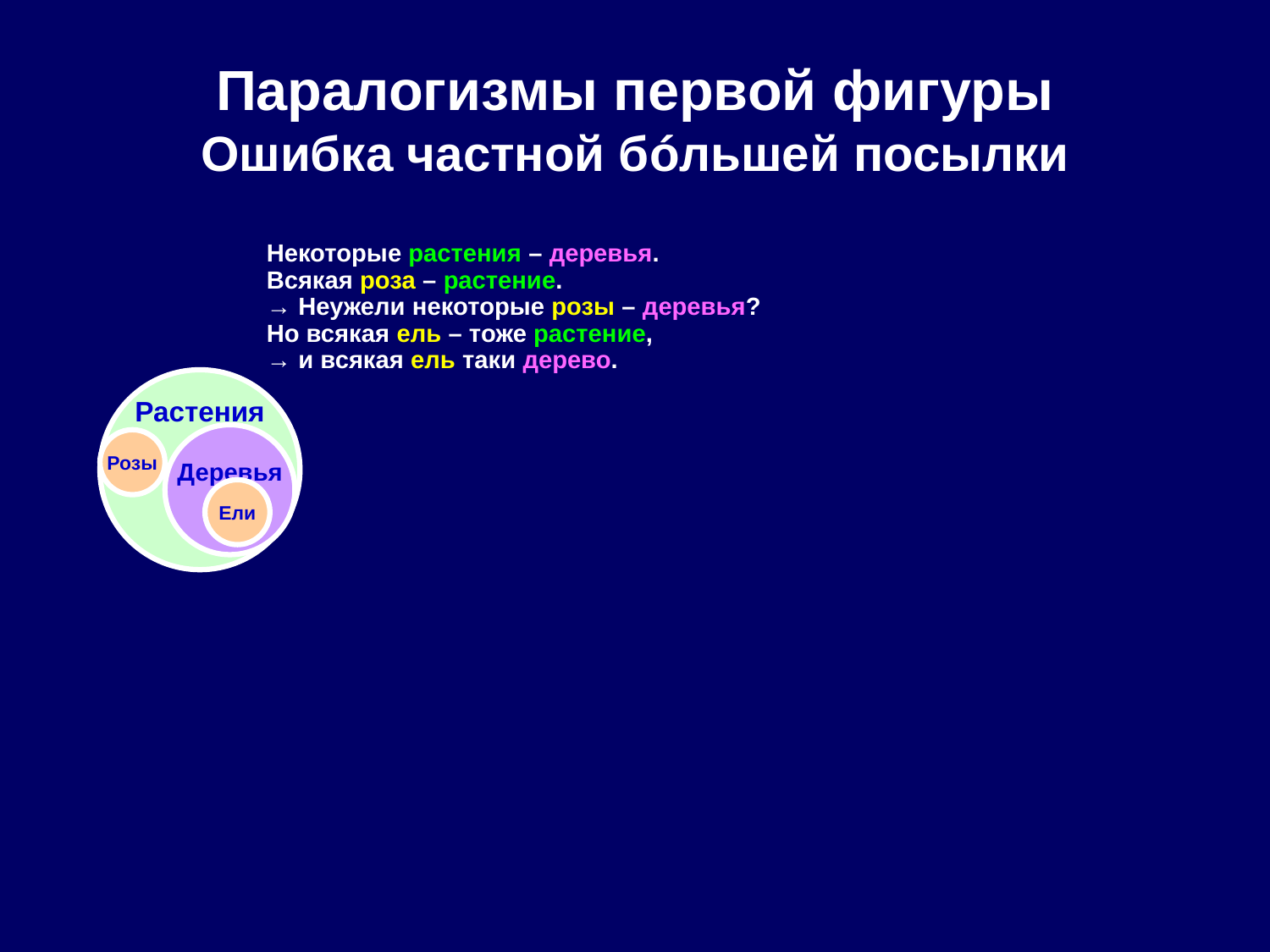

# Паралогизмы первой фигуры Ошибка частной бóльшей посылки
Некоторые растения – деревья.
Всякая роза – растение.
→ Неужели некоторые розы – деревья?
Но всякая ель – тоже растение,
→ и всякая ель таки дерево.
Растения
Деревья
Розы
Ели